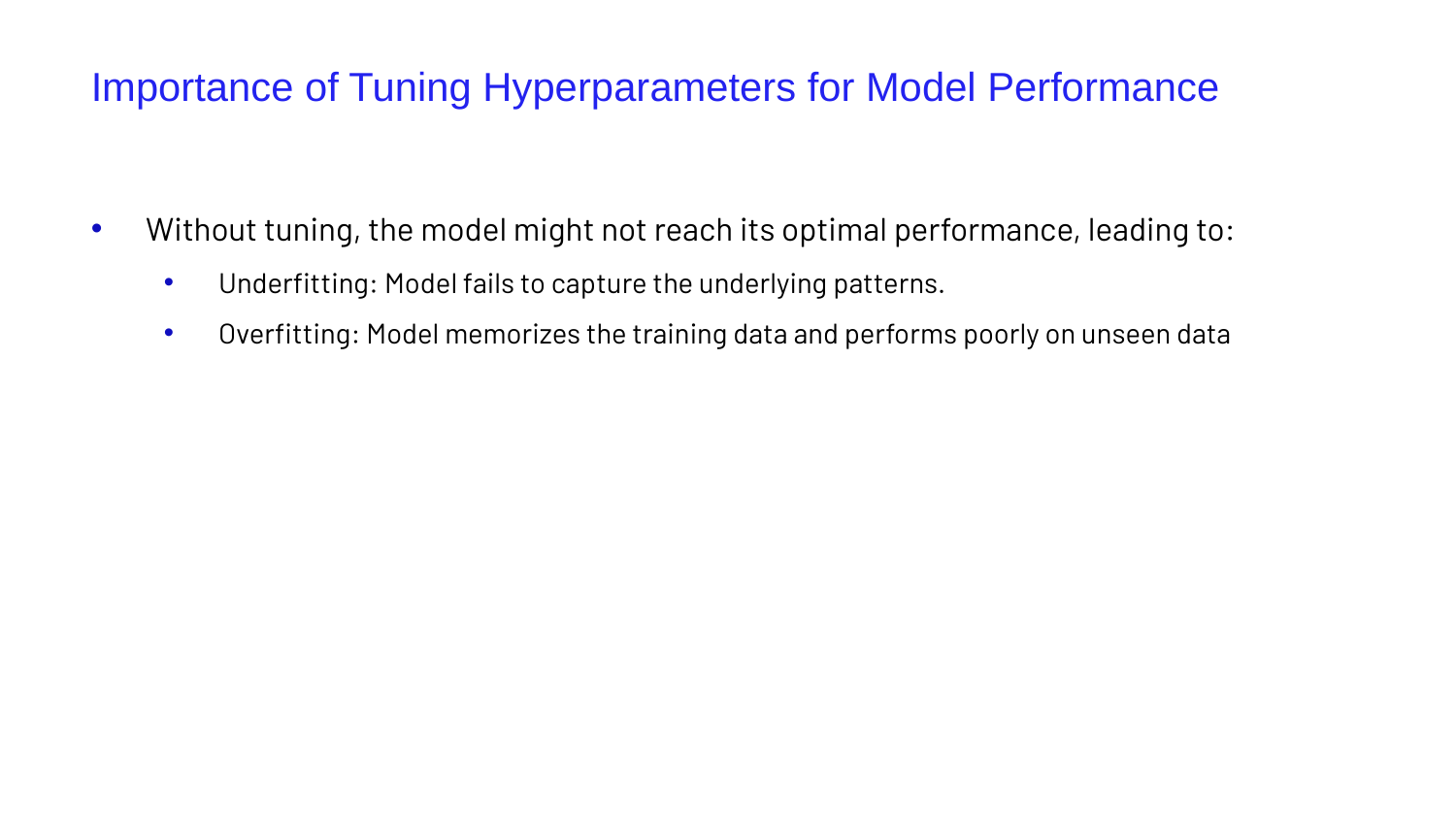

Importance of Tuning Hyperparameters for Model Performance
Without tuning, the model might not reach its optimal performance, leading to:
Underfitting: Model fails to capture the underlying patterns.
Overfitting: Model memorizes the training data and performs poorly on unseen data